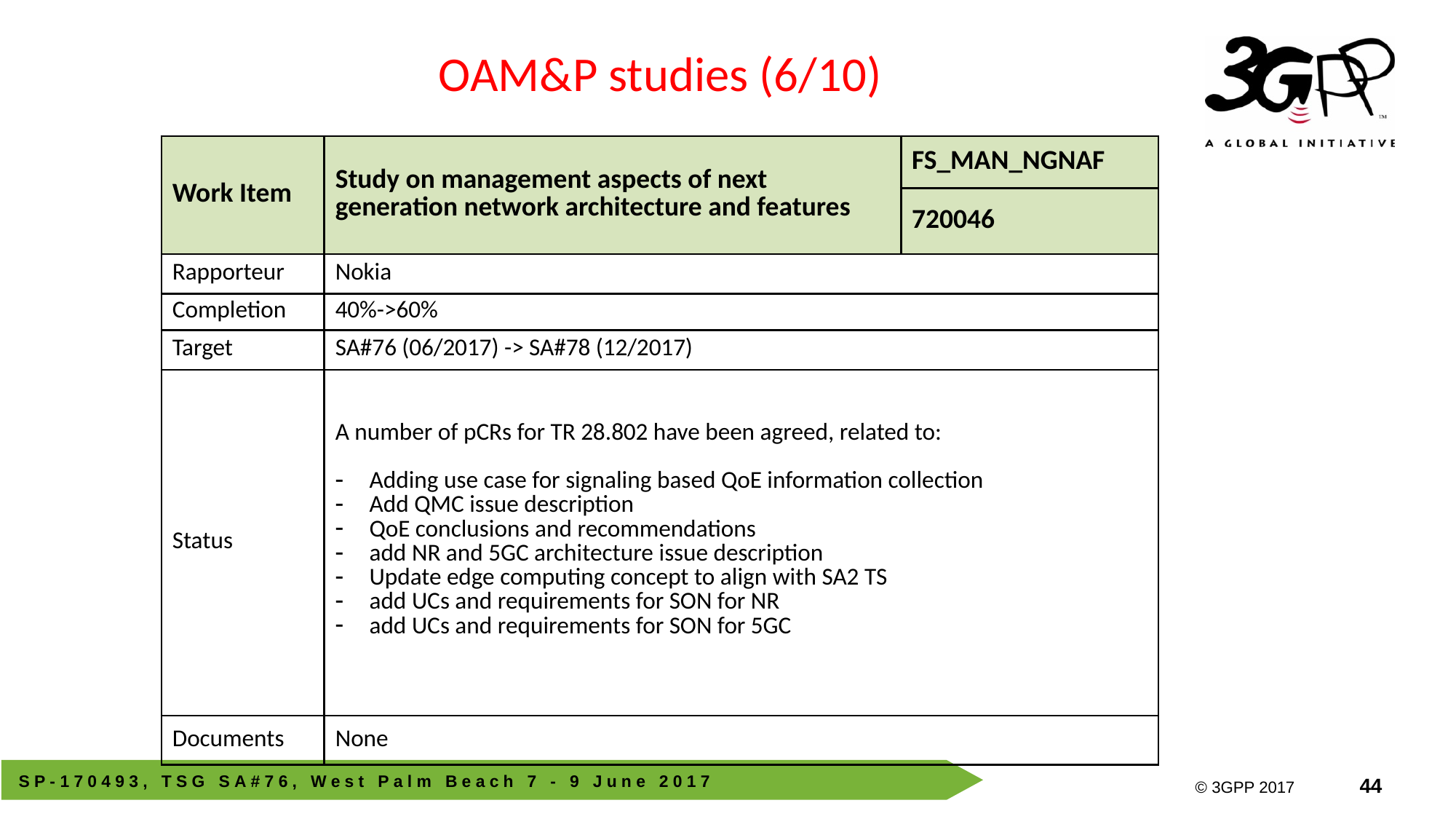

OAM&P studies (6/10)
| Work Item | Study on management aspects of next generation network architecture and features | FS\_MAN\_NGNAF |
| --- | --- | --- |
|  |  | 720046 |
| Rapporteur | Nokia |  |
| Completion | 40%->60% |  |
| Target | SA#76 (06/2017) -> SA#78 (12/2017) |  |
| Status | A number of pCRs for TR 28.802 have been agreed, related to: Adding use case for signaling based QoE information collection Add QMC issue description QoE conclusions and recommendations add NR and 5GC architecture issue description Update edge computing concept to align with SA2 TS add UCs and requirements for SON for NR add UCs and requirements for SON for 5GC |  |
| Documents | None |  |